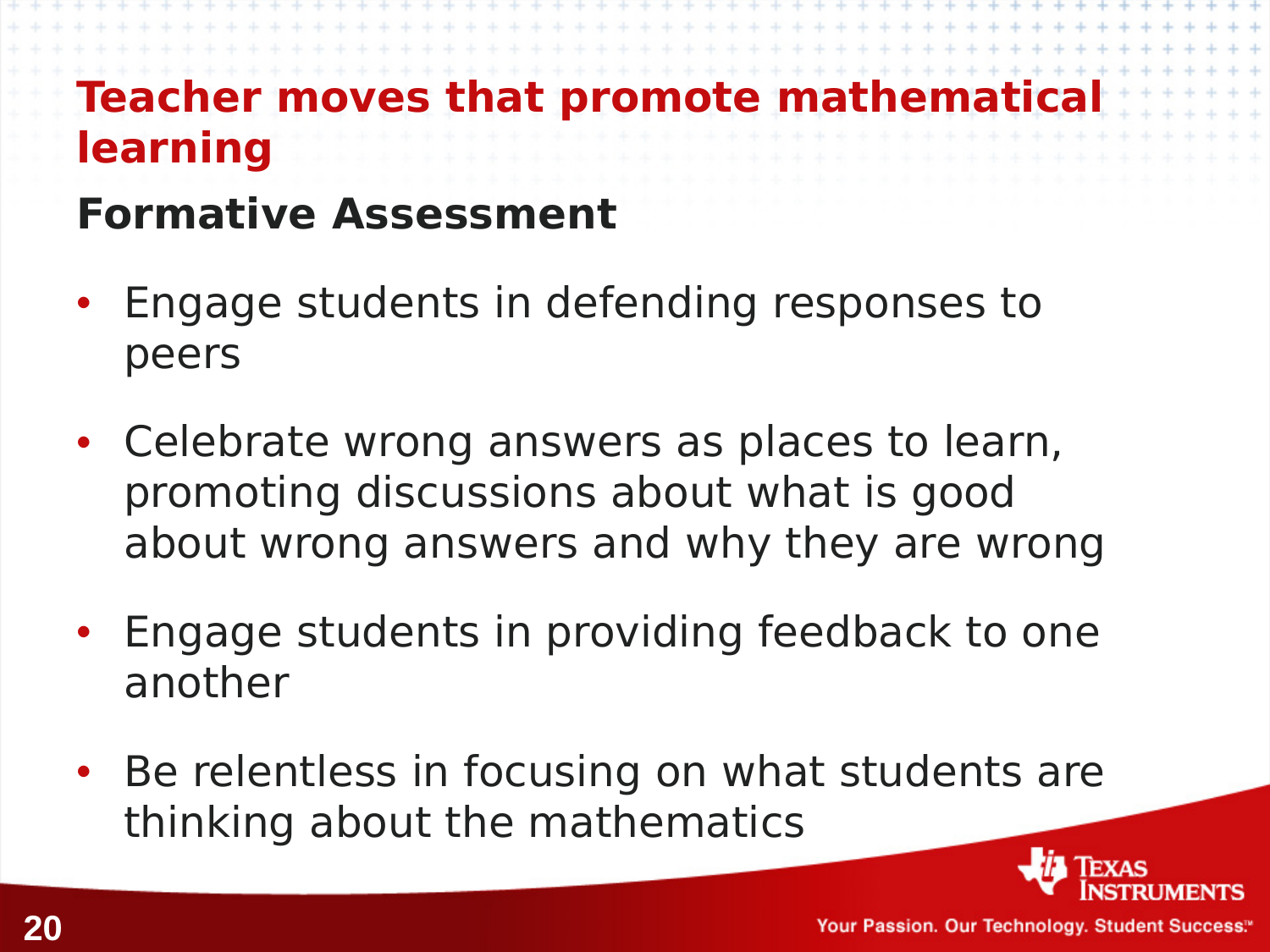

# Teacher moves that promote mathematical learning
Formative Assessment

Engage students in defending responses to peers

Celebrate wrong answers as places to learn, promoting discussions about what is good about wrong answers and why they are wrong

Engage students in providing feedback to one another

Be relentless in focusing on what students are thinking about the mathematics